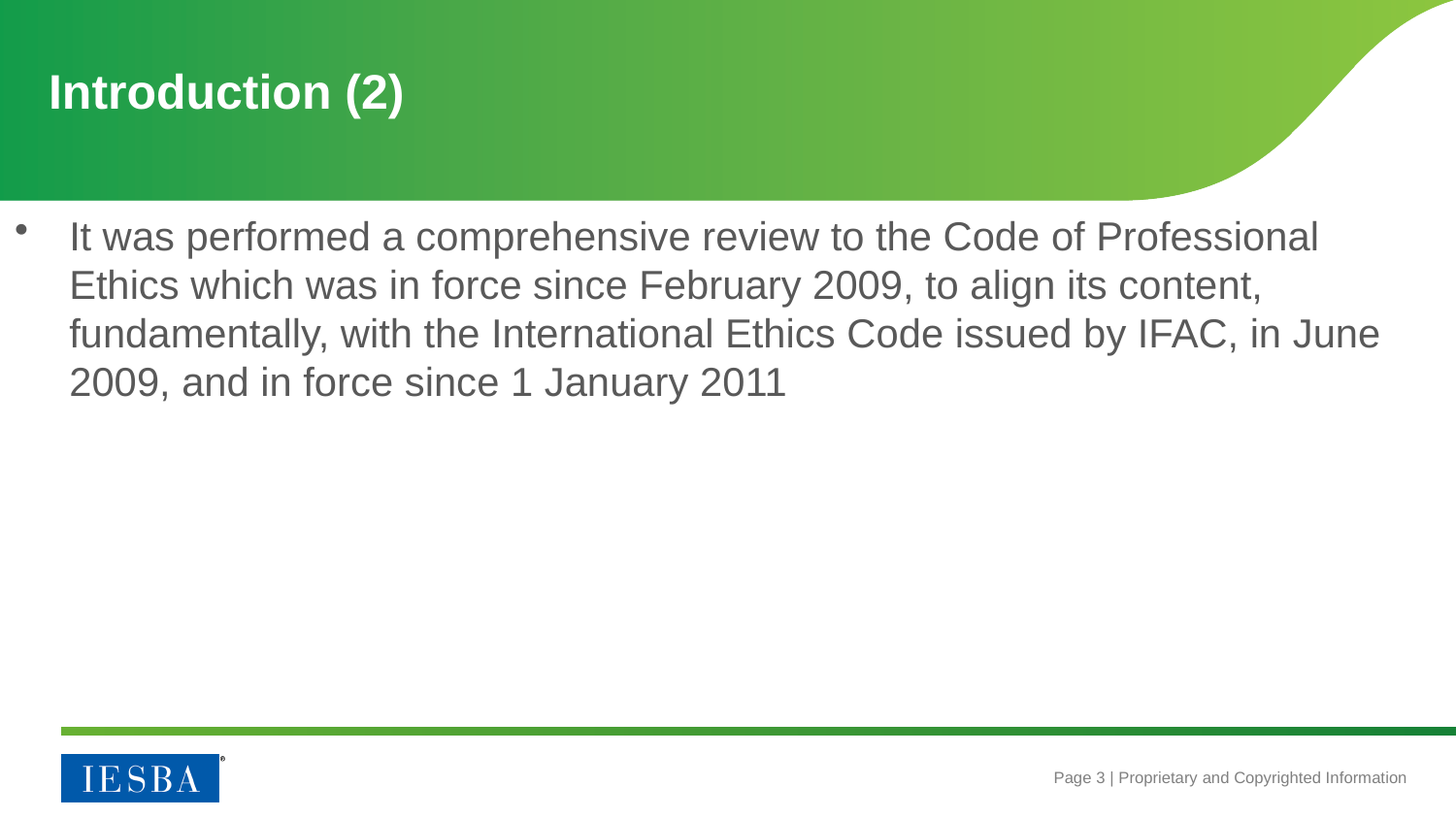

# Introduction (2)
It was performed a comprehensive review to the Code of Professional Ethics which was in force since February 2009, to align its content, fundamentally, with the International Ethics Code issued by IFAC, in June 2009, and in force since 1 January 2011